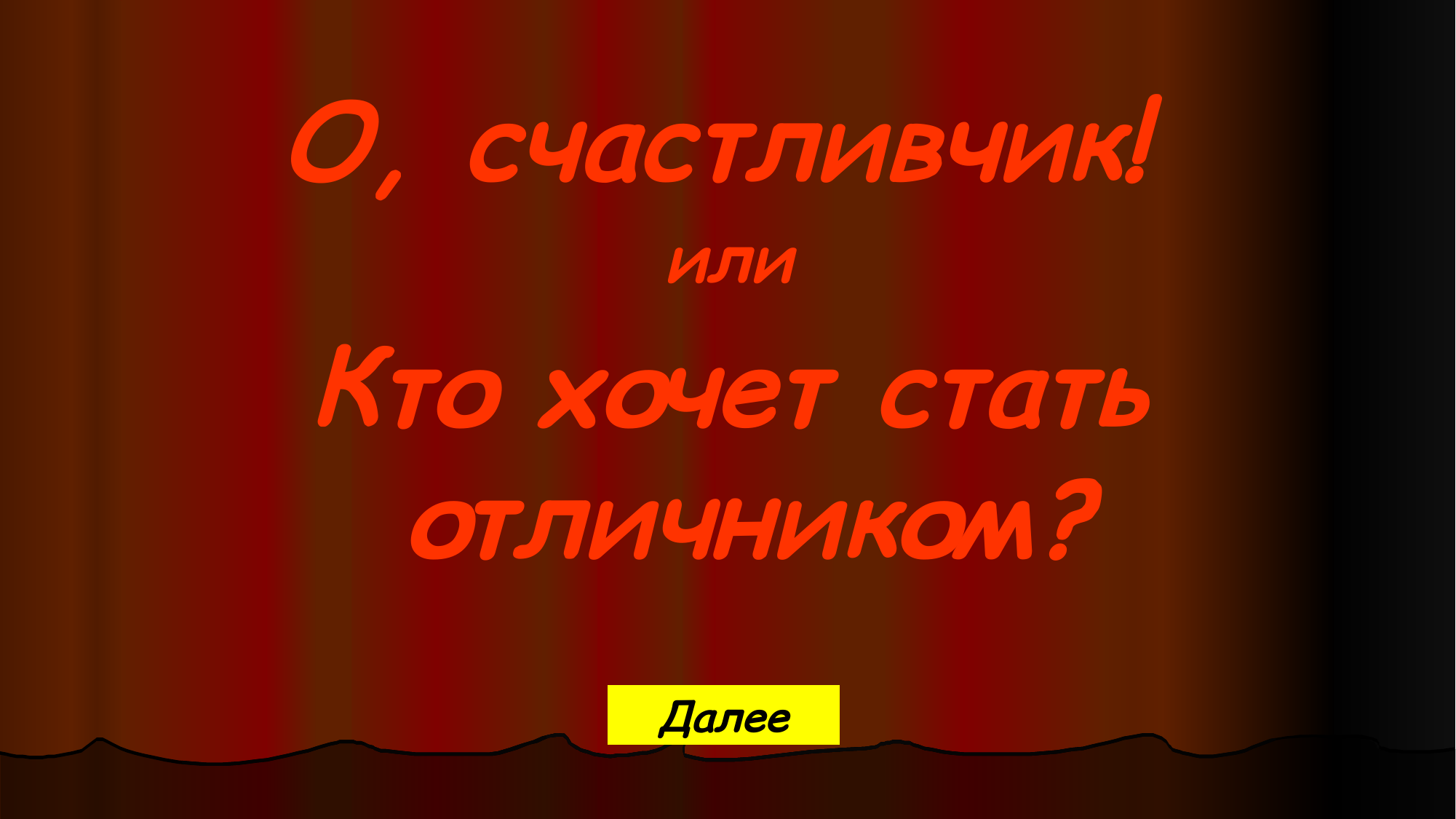

О, счастливчик!
или
Кто хочет стать отличником?
Далее